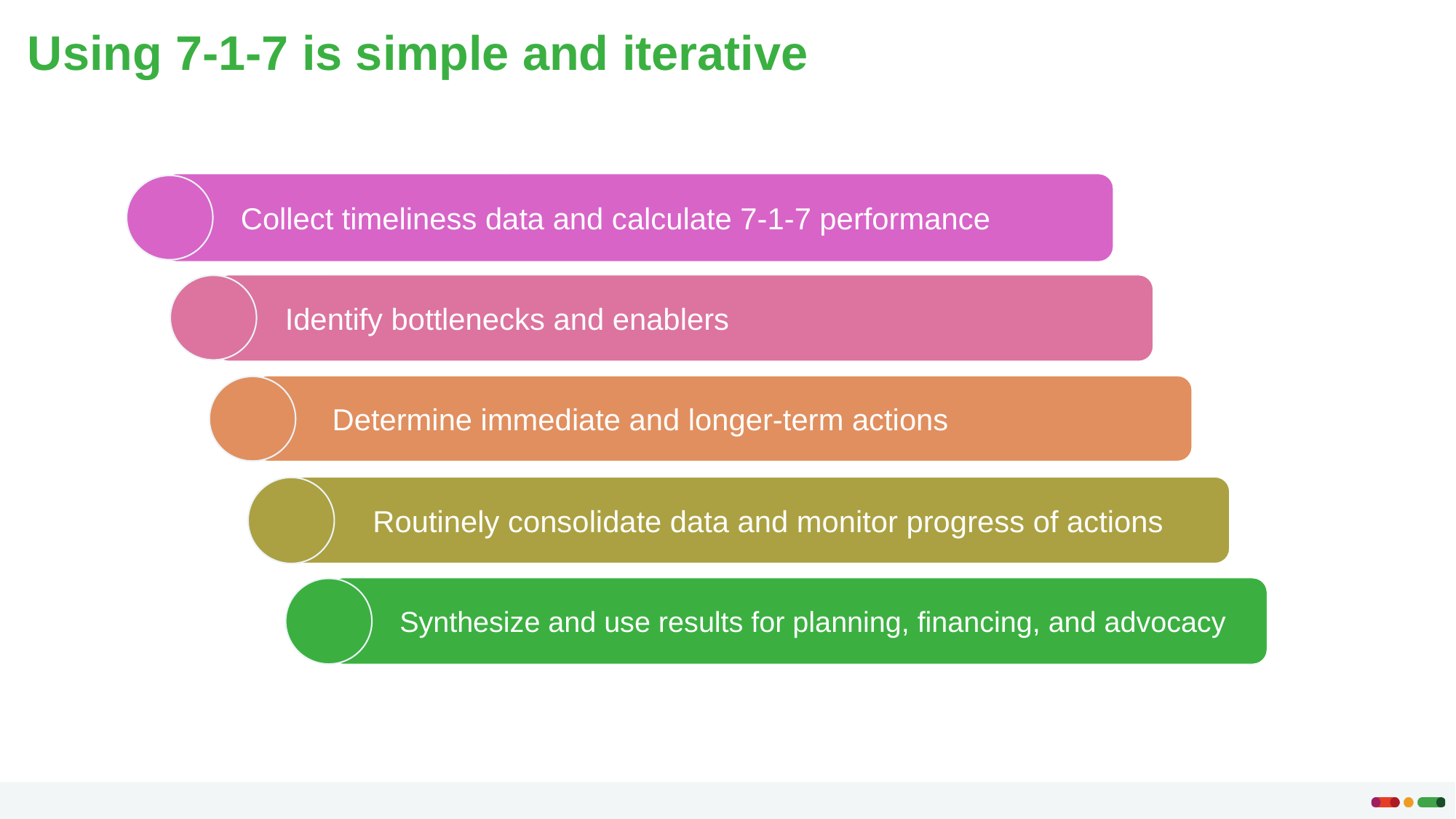

Using 7-1-7 is simple and iterative
     Collect timeliness data and calculate 7-1-7 performance

    Identify bottlenecks and enablers

     Determine immediate and longer-term actions

        Routinely consolidate data and monitor progress of actions

       Synthesize and use results for planning, financing, and advocacy